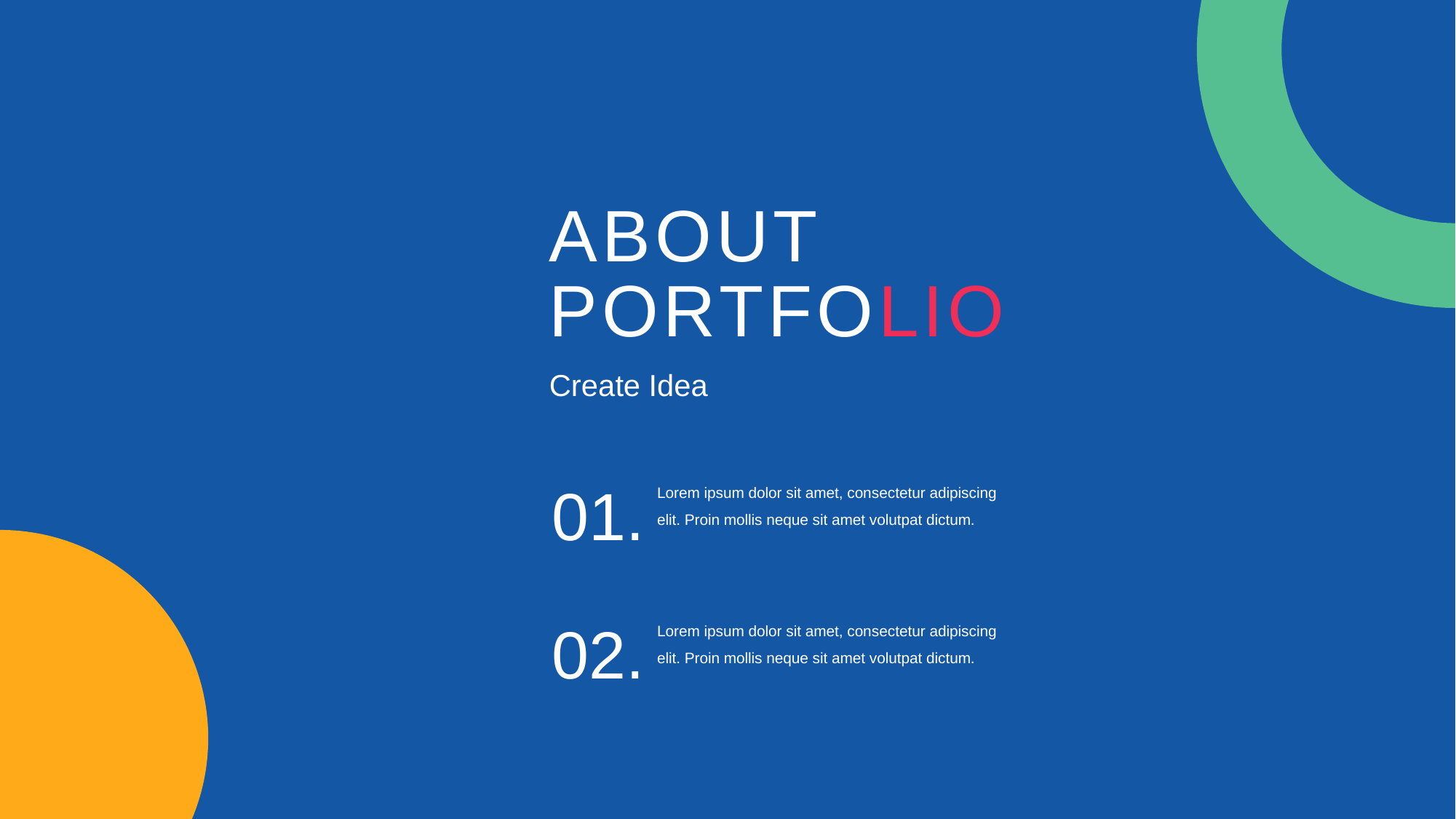

ABOUT
PORTFOLIO
Create Idea
01.
Lorem ipsum dolor sit amet, consectetur adipiscing elit. Proin mollis neque sit amet volutpat dictum.

02.
Lorem ipsum dolor sit amet, consectetur adipiscing elit. Proin mollis neque sit amet volutpat dictum.